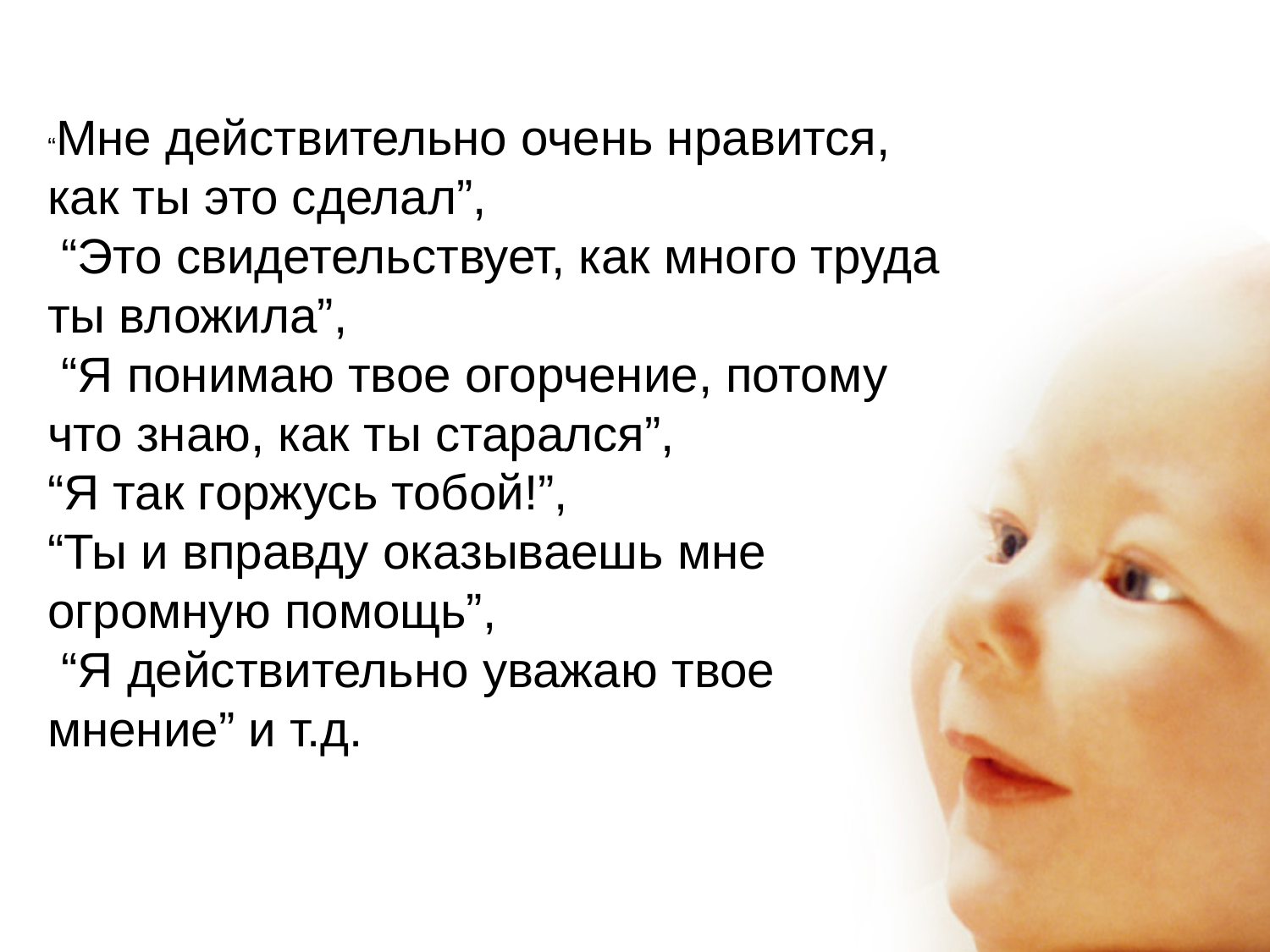

“Мне действительно очень нравится, как ты это сделал”,
 “Это свидетельствует, как много труда ты вложила”,
 “Я понимаю твое огорчение, потому что знаю, как ты старался”,
“Я так горжусь тобой!”,
“Ты и вправду оказываешь мне огромную помощь”,
 “Я действительно уважаю твое мнение” и т.д.